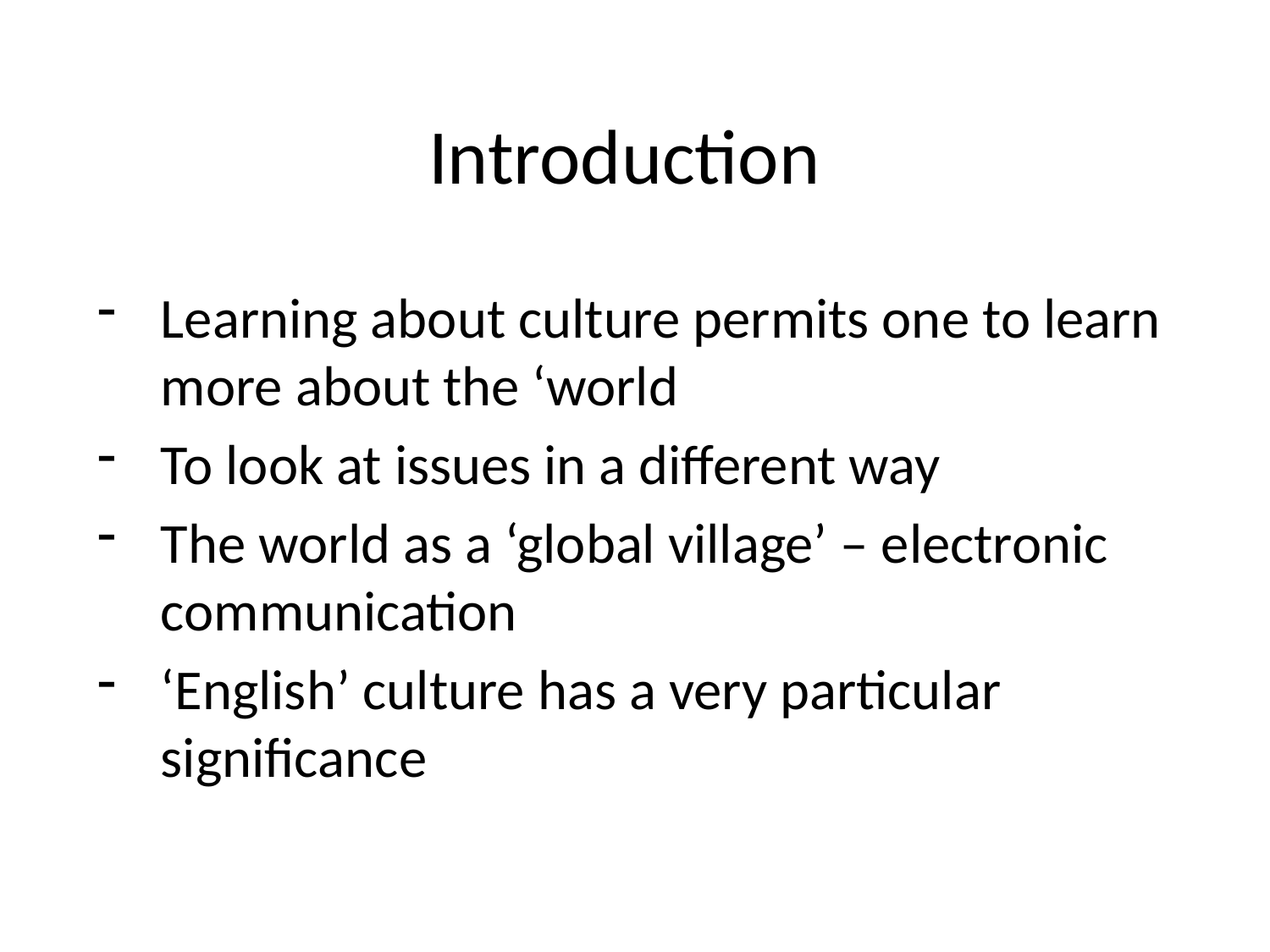

# Introduction
Learning about culture permits one to learn more about the ‘world
To look at issues in a different way
The world as a ‘global village’ – electronic communication
‘English’ culture has a very particular significance